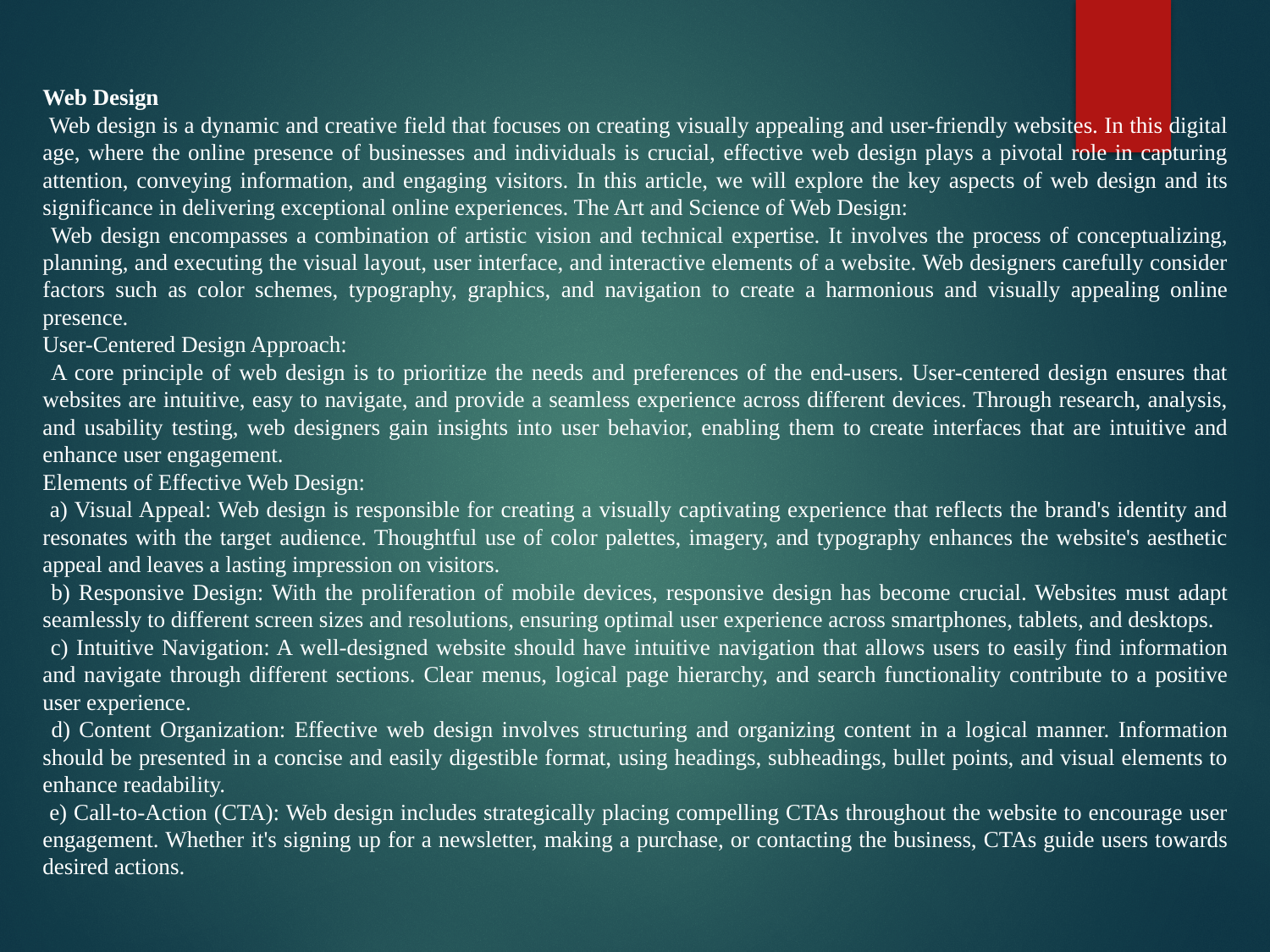

Web Design
 Web design is a dynamic and creative field that focuses on creating visually appealing and user-friendly websites. In this digital age, where the online presence of businesses and individuals is crucial, effective web design plays a pivotal role in capturing attention, conveying information, and engaging visitors. In this article, we will explore the key aspects of web design and its significance in delivering exceptional online experiences. The Art and Science of Web Design:
 Web design encompasses a combination of artistic vision and technical expertise. It involves the process of conceptualizing, planning, and executing the visual layout, user interface, and interactive elements of a website. Web designers carefully consider factors such as color schemes, typography, graphics, and navigation to create a harmonious and visually appealing online presence.
User-Centered Design Approach:
 A core principle of web design is to prioritize the needs and preferences of the end-users. User-centered design ensures that websites are intuitive, easy to navigate, and provide a seamless experience across different devices. Through research, analysis, and usability testing, web designers gain insights into user behavior, enabling them to create interfaces that are intuitive and enhance user engagement.
Elements of Effective Web Design:
 a) Visual Appeal: Web design is responsible for creating a visually captivating experience that reflects the brand's identity and resonates with the target audience. Thoughtful use of color palettes, imagery, and typography enhances the website's aesthetic appeal and leaves a lasting impression on visitors.
 b) Responsive Design: With the proliferation of mobile devices, responsive design has become crucial. Websites must adapt seamlessly to different screen sizes and resolutions, ensuring optimal user experience across smartphones, tablets, and desktops.
 c) Intuitive Navigation: A well-designed website should have intuitive navigation that allows users to easily find information and navigate through different sections. Clear menus, logical page hierarchy, and search functionality contribute to a positive user experience.
 d) Content Organization: Effective web design involves structuring and organizing content in a logical manner. Information should be presented in a concise and easily digestible format, using headings, subheadings, bullet points, and visual elements to enhance readability.
 e) Call-to-Action (CTA): Web design includes strategically placing compelling CTAs throughout the website to encourage user engagement. Whether it's signing up for a newsletter, making a purchase, or contacting the business, CTAs guide users towards desired actions.